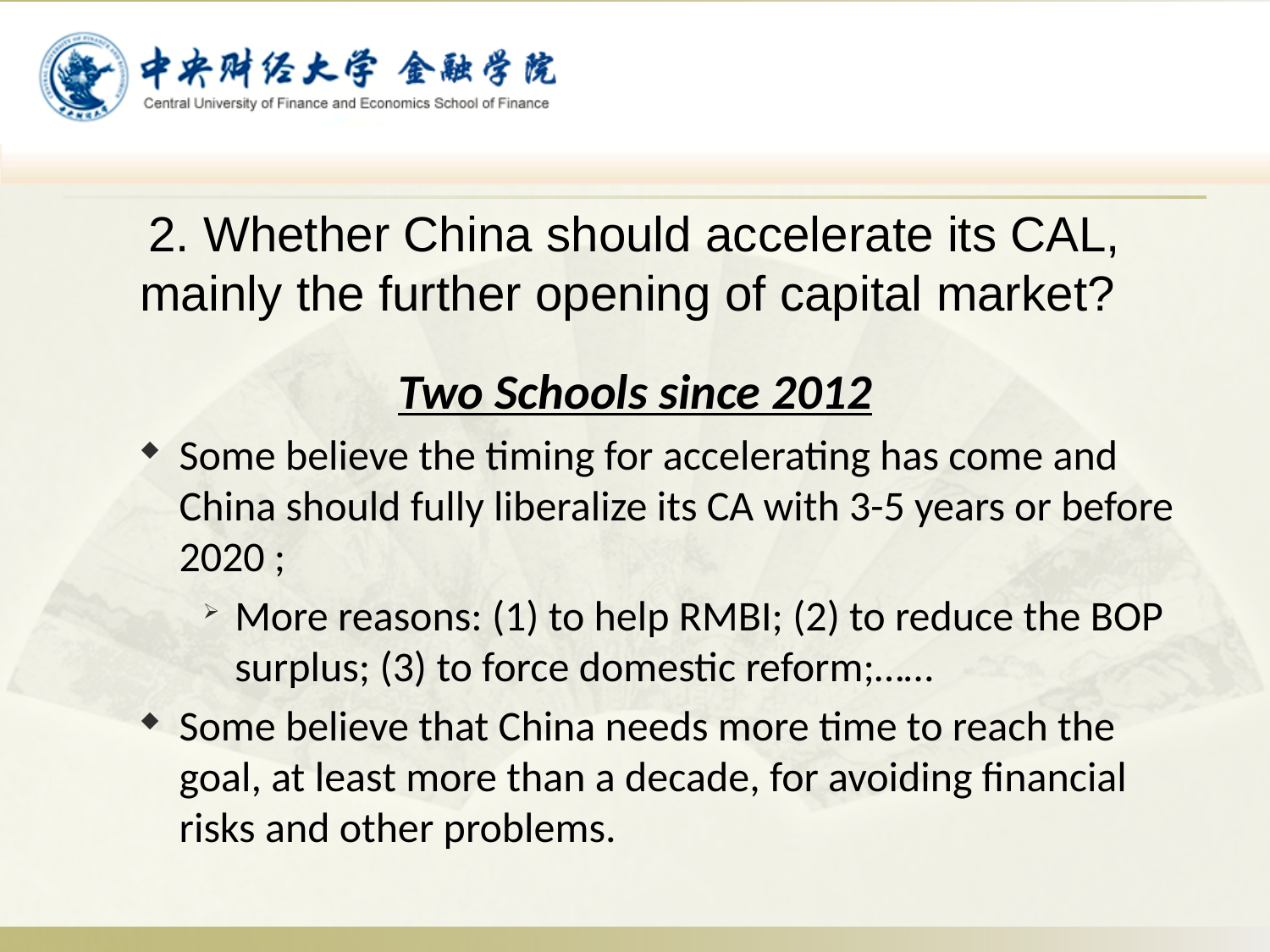

2. Whether China should accelerate its CAL, mainly the further opening of capital market?
Two Schools since 2012
Some believe the timing for accelerating has come and China should fully liberalize its CA with 3-5 years or before 2020 ;
More reasons: (1) to help RMBI; (2) to reduce the BOP surplus; (3) to force domestic reform;……
Some believe that China needs more time to reach the goal, at least more than a decade, for avoiding financial risks and other problems.